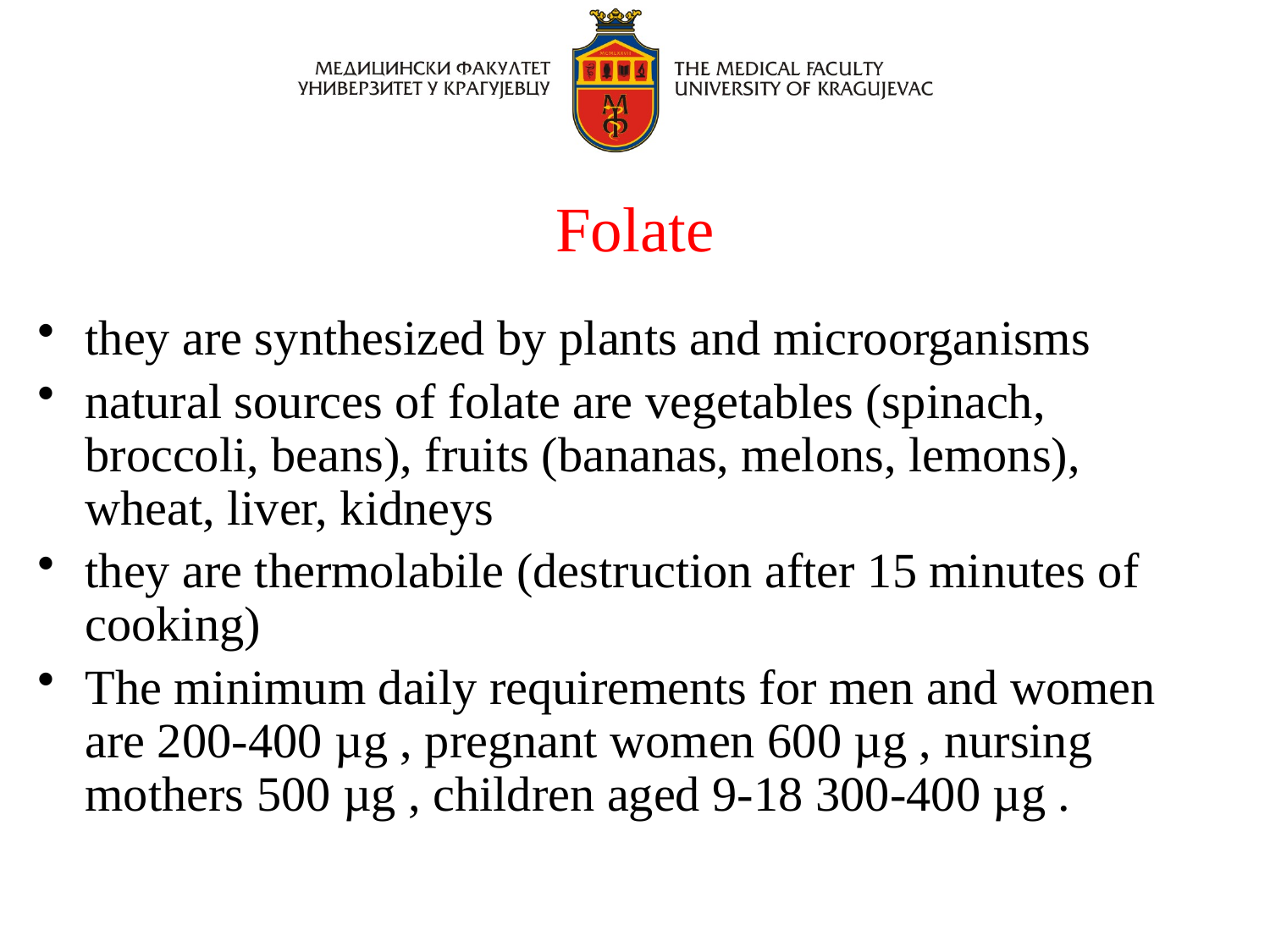

# Folate
they are synthesized by plants and microorganisms
natural sources of folate are vegetables (spinach, broccoli, beans), fruits (bananas, melons, lemons), wheat, liver, kidneys
they are thermolabile (destruction after 15 minutes of cooking)
The minimum daily requirements for men and women are 200-400 µg , pregnant women 600 µg , nursing mothers 500 µg , children aged 9-18 300-400 µg .